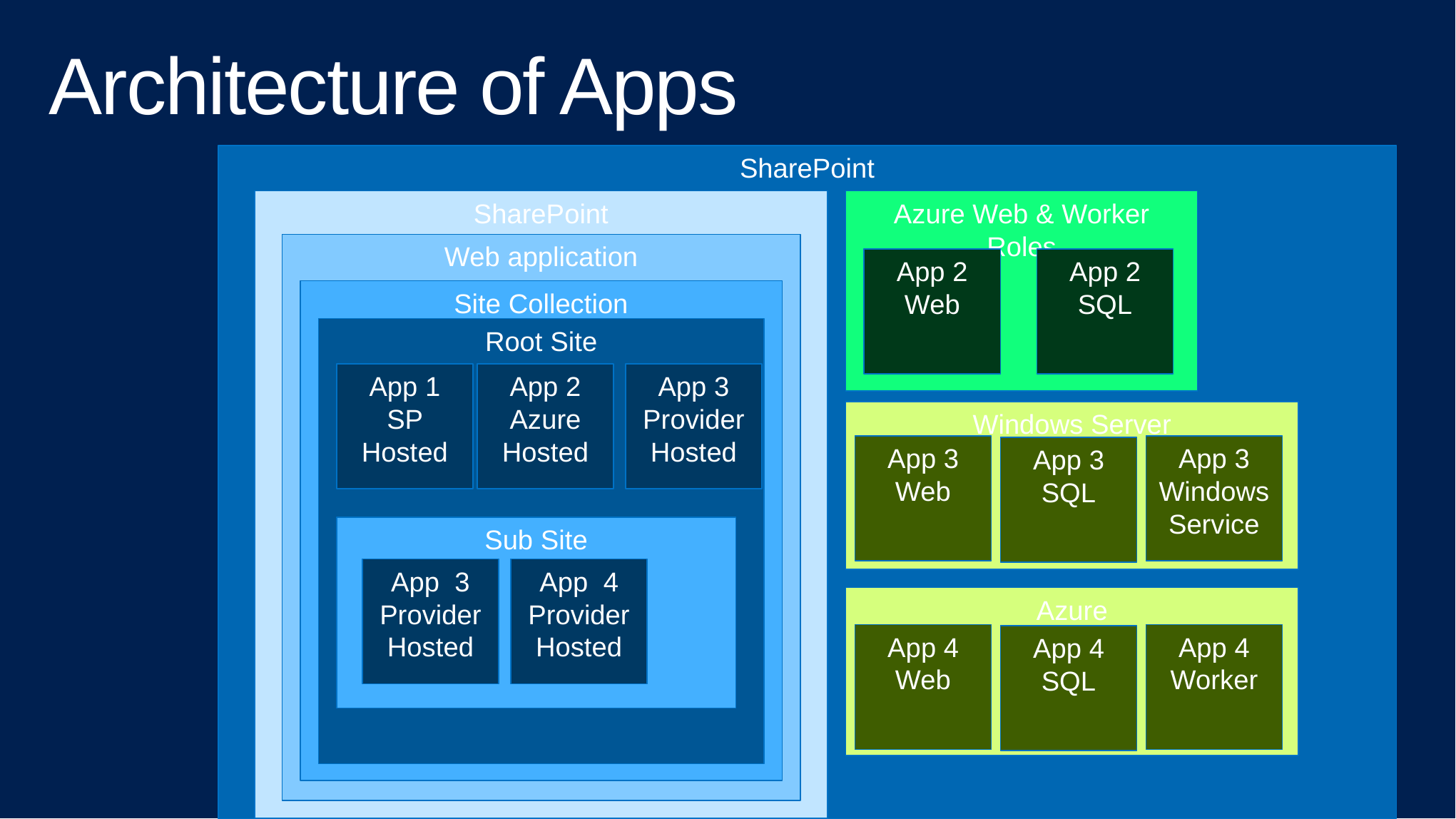

# Architecture of Apps
SharePoint
SharePoint
Azure Web & Worker Roles
Web application
App 2
SQL
App 2
Web
Site Collection
Root Site
App 1
SP Hosted
App 2
Azure Hosted
App 3
Provider Hosted
Windows Server
App 3
Web
App 3
Windows Service
App 3
SQL
Sub Site
App  3
Provider Hosted
App  4
Provider Hosted
Azure
App 4
Web
App 4
Worker
App 4
SQL
© 2011 AvePoint, Inc. All rights reserved. No part of this may be reproduced, stored in a retrieval system, or transmitted in any form or by any means, without the prior written consent of AvePoint, Inc.
© 2011 AvePoint, Inc. All rights reserved. No part of this may be reproduced, stored in a retrieval system, or transmitted in any form or by any means, without the prior written consent of AvePoint, Inc.